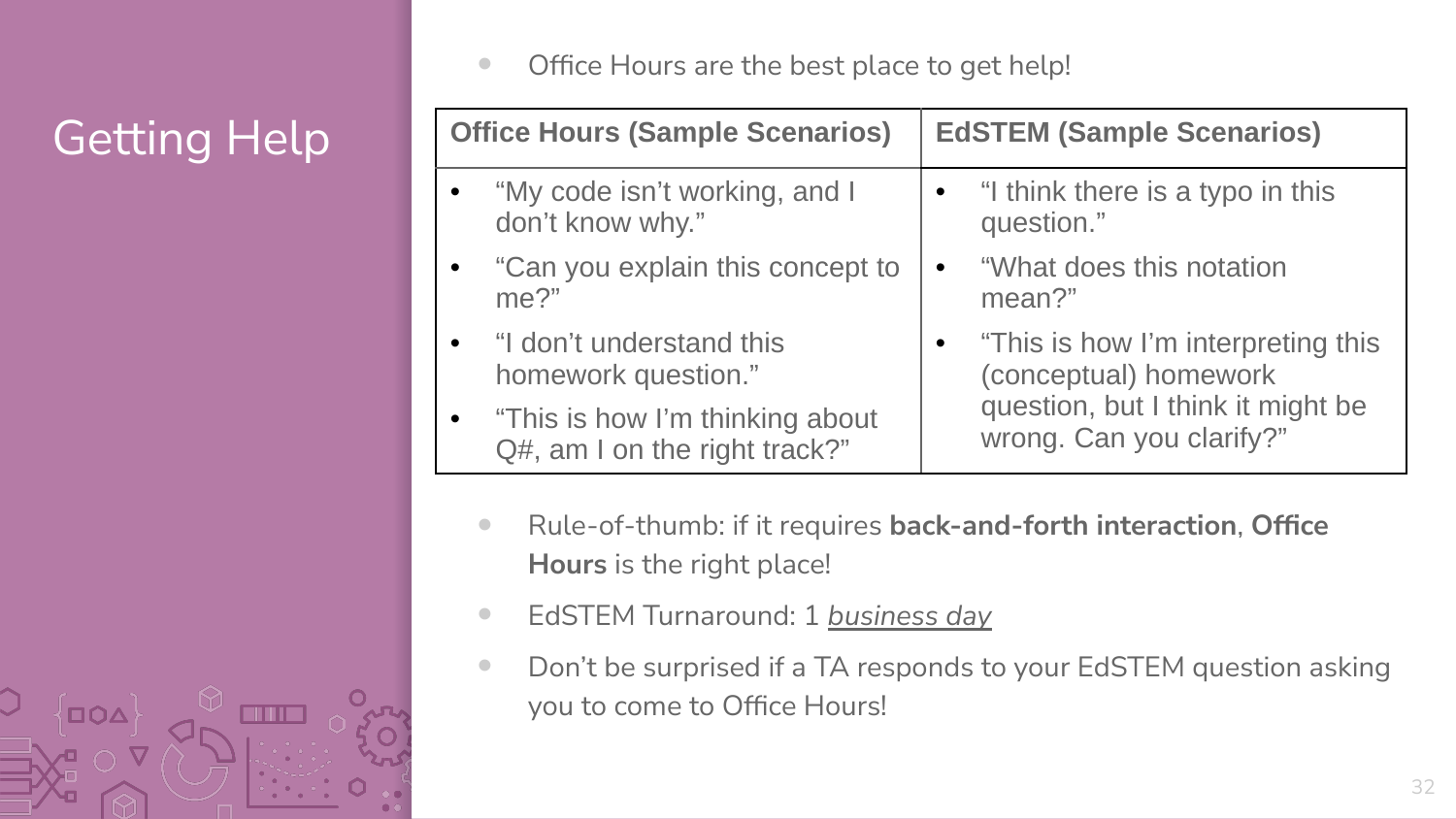

Office Hours are the best place to get help!

Rule-of-thumb: if it requires back-and-forth interaction, Office Hours is the right place!
EdSTEM Turnaround: 1 business day
Don’t be surprised if a TA responds to your EdSTEM question asking you to come to Office Hours!
# Getting Help
| Office Hours (Sample Scenarios) | EdSTEM (Sample Scenarios) |
| --- | --- |
| “My code isn’t working, and I don’t know why.” “Can you explain this concept to me?” “I don’t understand this homework question.” “This is how I’m thinking about Q#, am I on the right track?” | “I think there is a typo in this question.” “What does this notation mean?” “This is how I’m interpreting this (conceptual) homework question, but I think it might be wrong. Can you clarify?” |
32